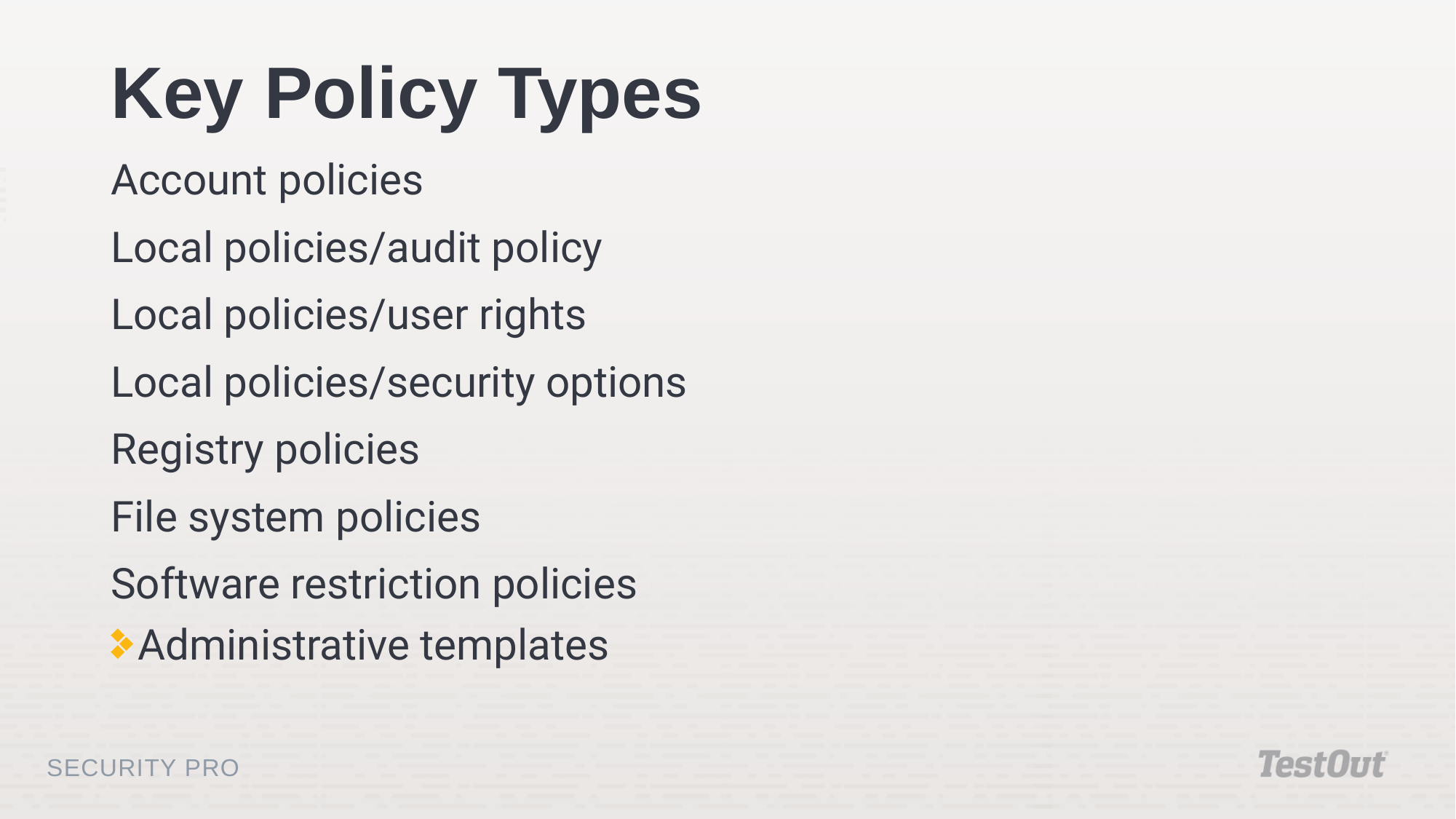

# Key Policy Types
Account policies
Local policies/audit policy
Local policies/user rights
Local policies/security options
Registry policies
File system policies
Software restriction policies
Administrative templates
Security Pro